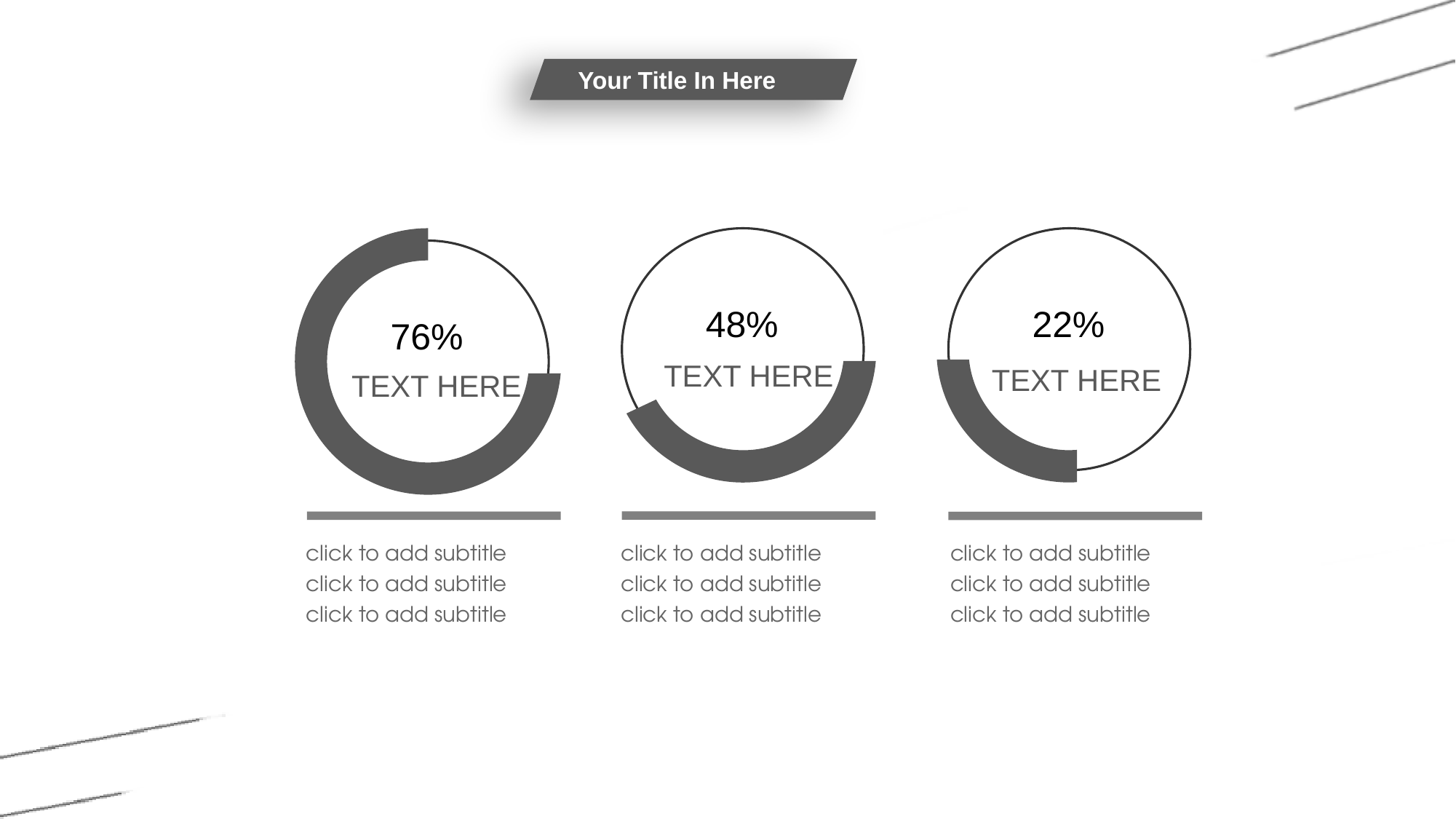

76%
TEXT HERE

48%
TEXT HERE

22%
TEXT HERE

click to add subtitle click to add subtitle click to add subtitle

click to add subtitle click to add subtitle click to add subtitle

click to add subtitle click to add subtitle click to add subtitle